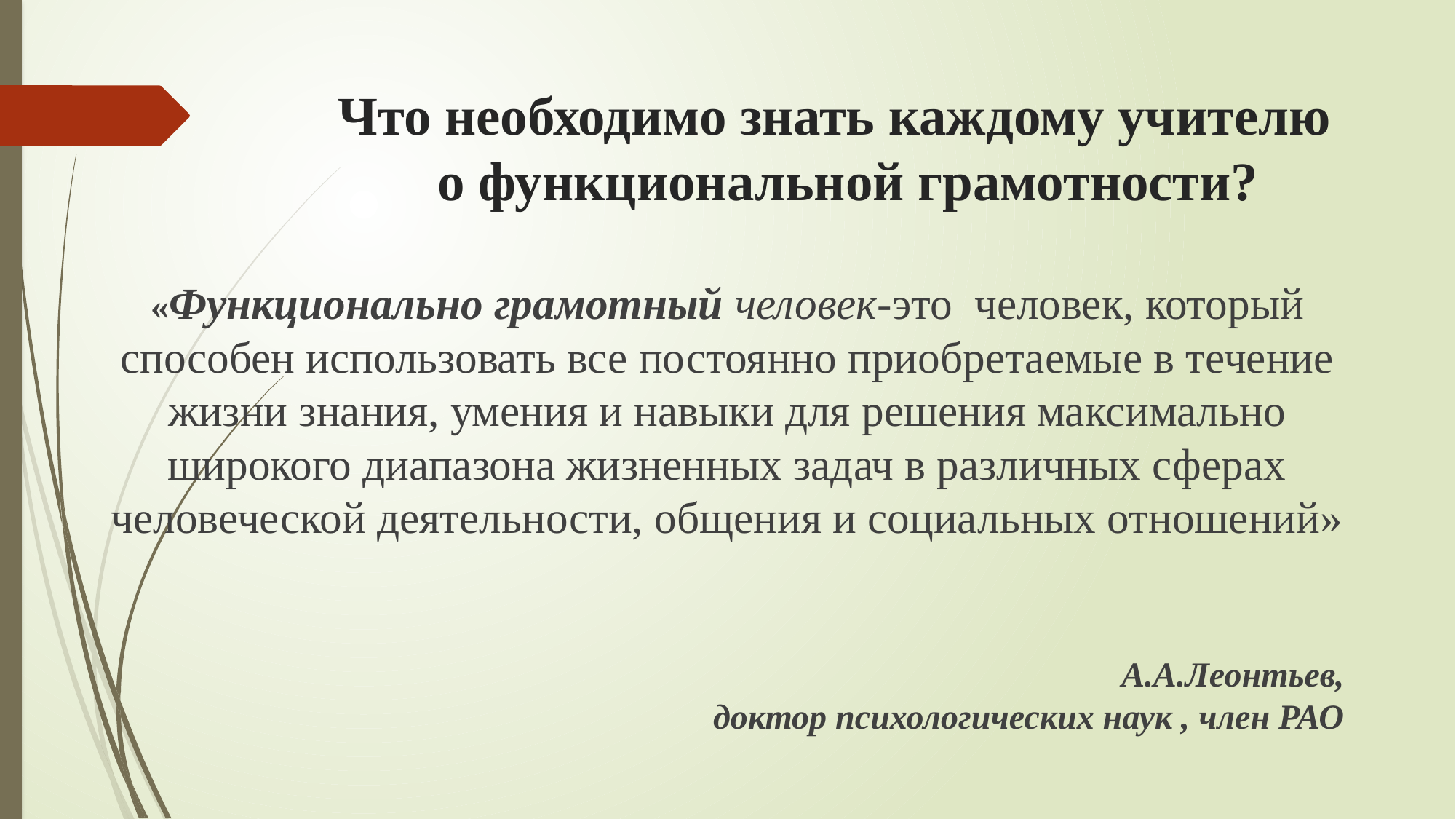

# Что необходимо знать каждому учителю о функциональной грамотности?

«Функционально грамотный человек-это  человек, который способен использовать все постоянно приобретаемые в течение жизни знания, умения и навыки для решения максимально широкого диапазона жизненных задач в различных сферах человеческой деятельности, общения и социальных отношений»

А.А.Леонтьев,
доктор психологических наук , член РАО